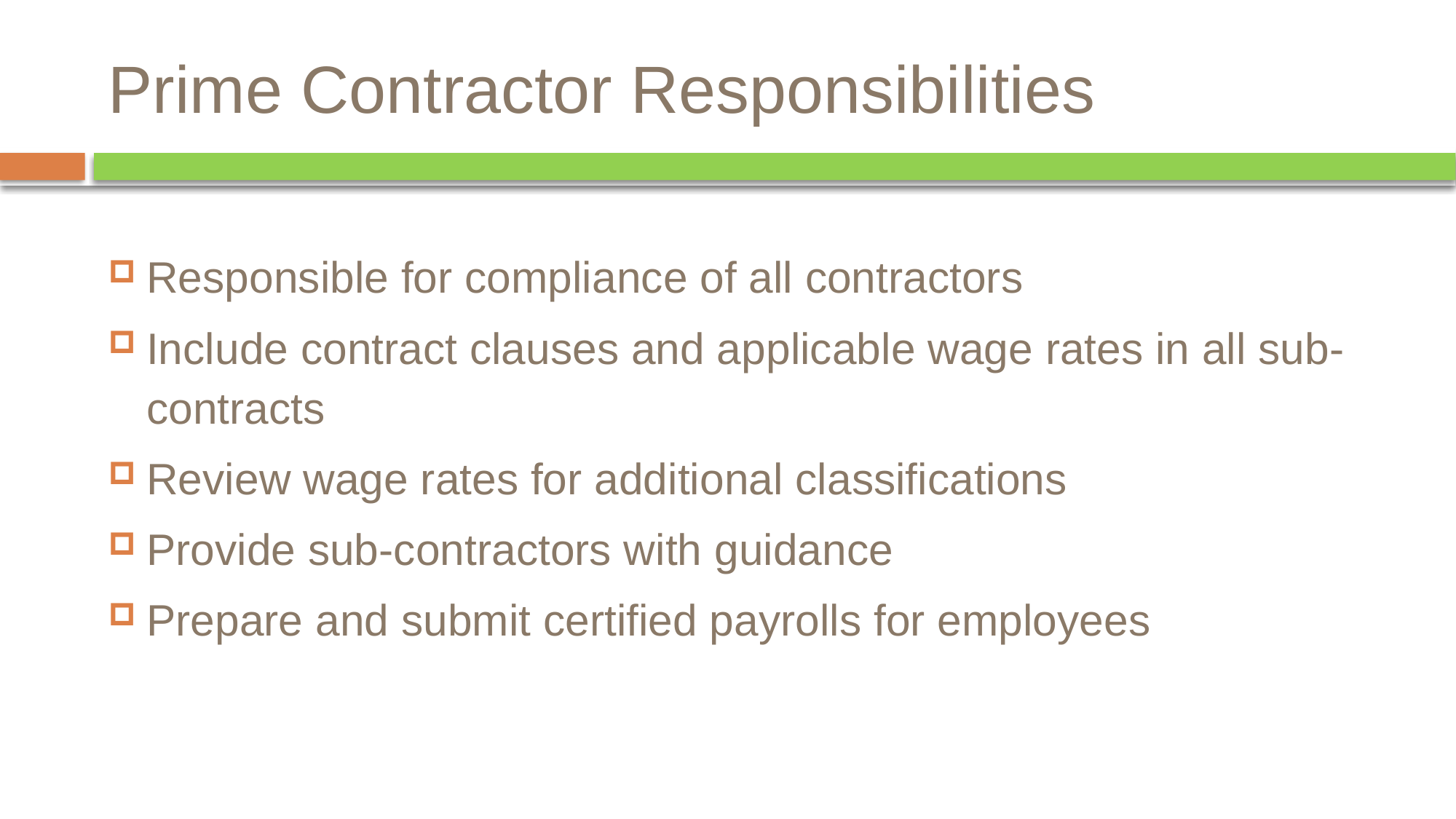

# Prime Contractor Responsibilities
Responsible for compliance of all contractors
Include contract clauses and applicable wage rates in all sub-contracts
Review wage rates for additional classifications
Provide sub-contractors with guidance
Prepare and submit certified payrolls for employees